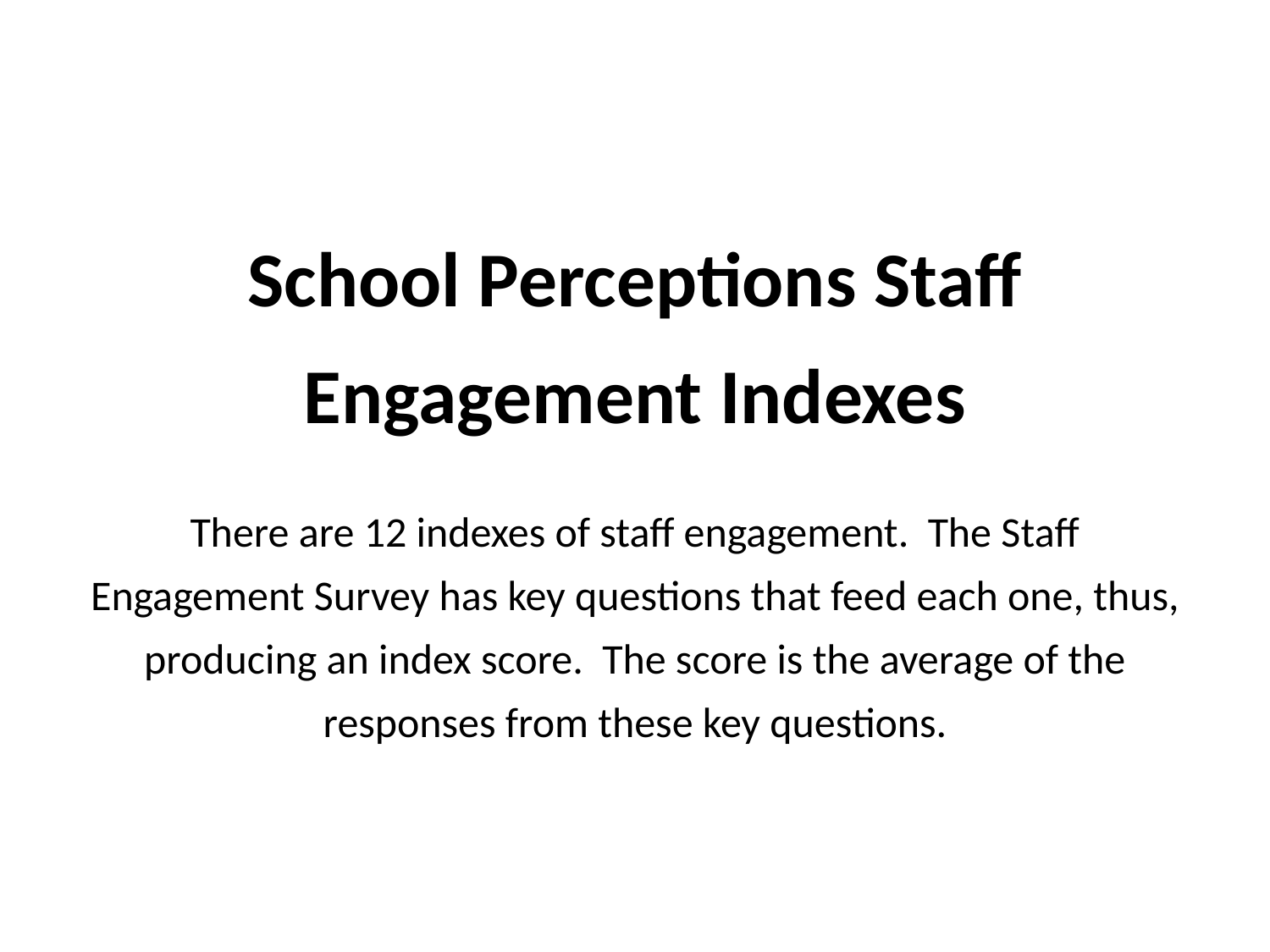

# School Perceptions Staff Engagement Indexes There are 12 indexes of staff engagement.  The Staff Engagement Survey has key questions that feed each one, thus, producing an index score.  The score is the average of the responses from these key questions.